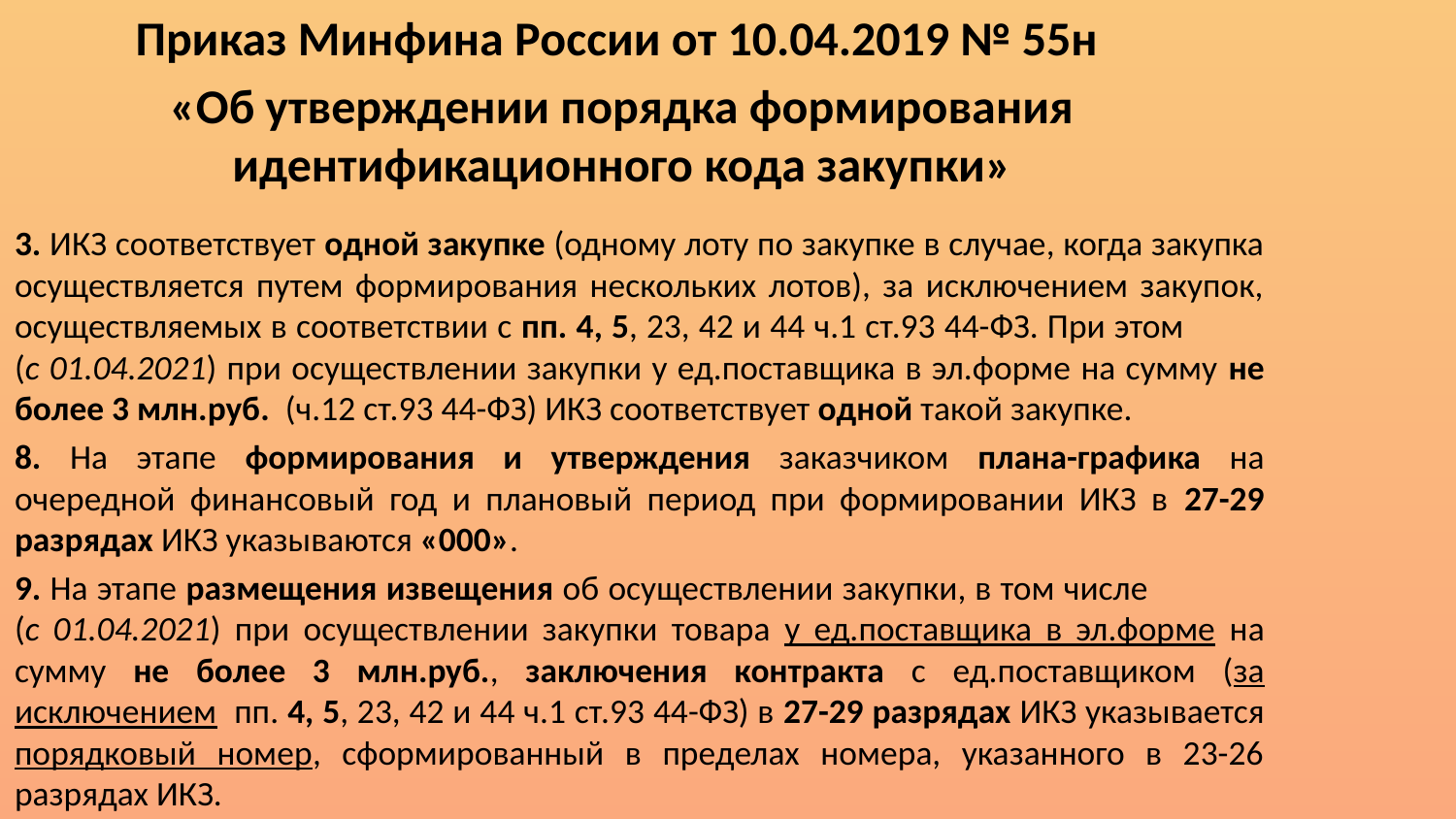

Приказ Минфина России от 10.04.2019 № 55н
«Об утверждении порядка формирования идентификационного кода закупки»
3. ИКЗ соответствует одной закупке (одному лоту по закупке в случае, когда закупка осуществляется путем формирования нескольких лотов), за исключением закупок, осуществляемых в соответствии с пп. 4, 5, 23, 42 и 44 ч.1 ст.93 44-ФЗ. При этом          (с 01.04.2021) при осуществлении закупки у ед.поставщика в эл.форме на сумму не более 3 млн.руб.  (ч.12 ст.93 44-ФЗ) ИКЗ соответствует одной такой закупке.
8. На этапе формирования и утверждения заказчиком плана-графика на очередной финансовый год и плановый период при формировании ИКЗ в 27-29 разрядах ИКЗ указываются «000».
9. На этапе размещения извещения об осуществлении закупки, в том числе              (с 01.04.2021) при осуществлении закупки товара у ед.поставщика в эл.форме на сумму не более 3 млн.руб., заключения контракта с ед.поставщиком (за исключением  пп. 4, 5, 23, 42 и 44 ч.1 ст.93 44-ФЗ) в 27-29 разрядах ИКЗ указывается порядковый номер, сформированный в пределах номера, указанного в 23-26 разрядах ИКЗ.